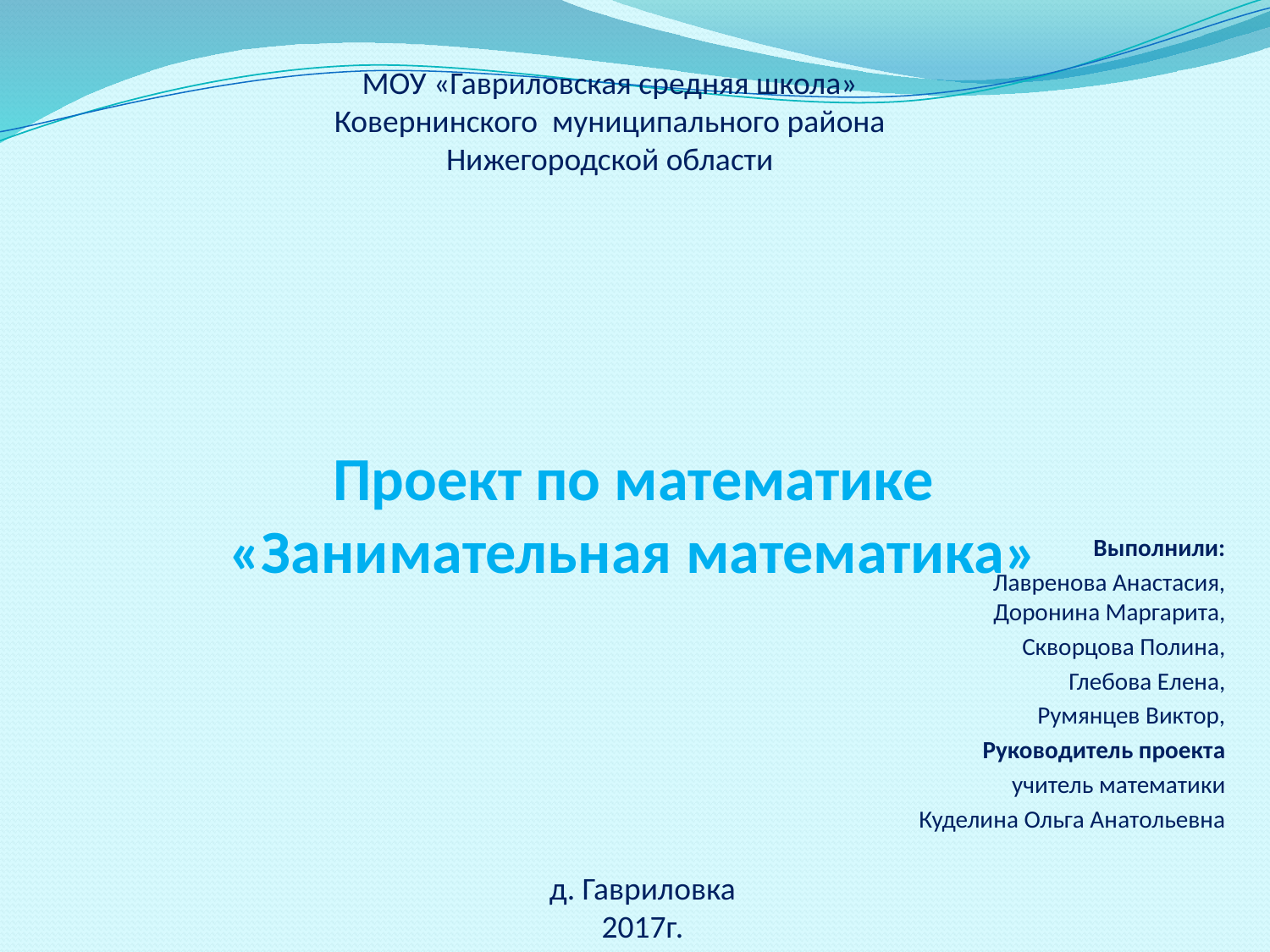

МОУ «Гавриловская средняя школа»
 Ковернинского  муниципального района
Нижегородской области
# Проект по математике «Занимательная математика»
Выполнили:
Лавренова Анастасия,
Доронина Маргарита,
Скворцова Полина,
Глебова Елена,
Румянцев Виктор,
Руководитель проекта
учитель математики
Куделина Ольга Анатольевна

д. Гавриловка
2017г.